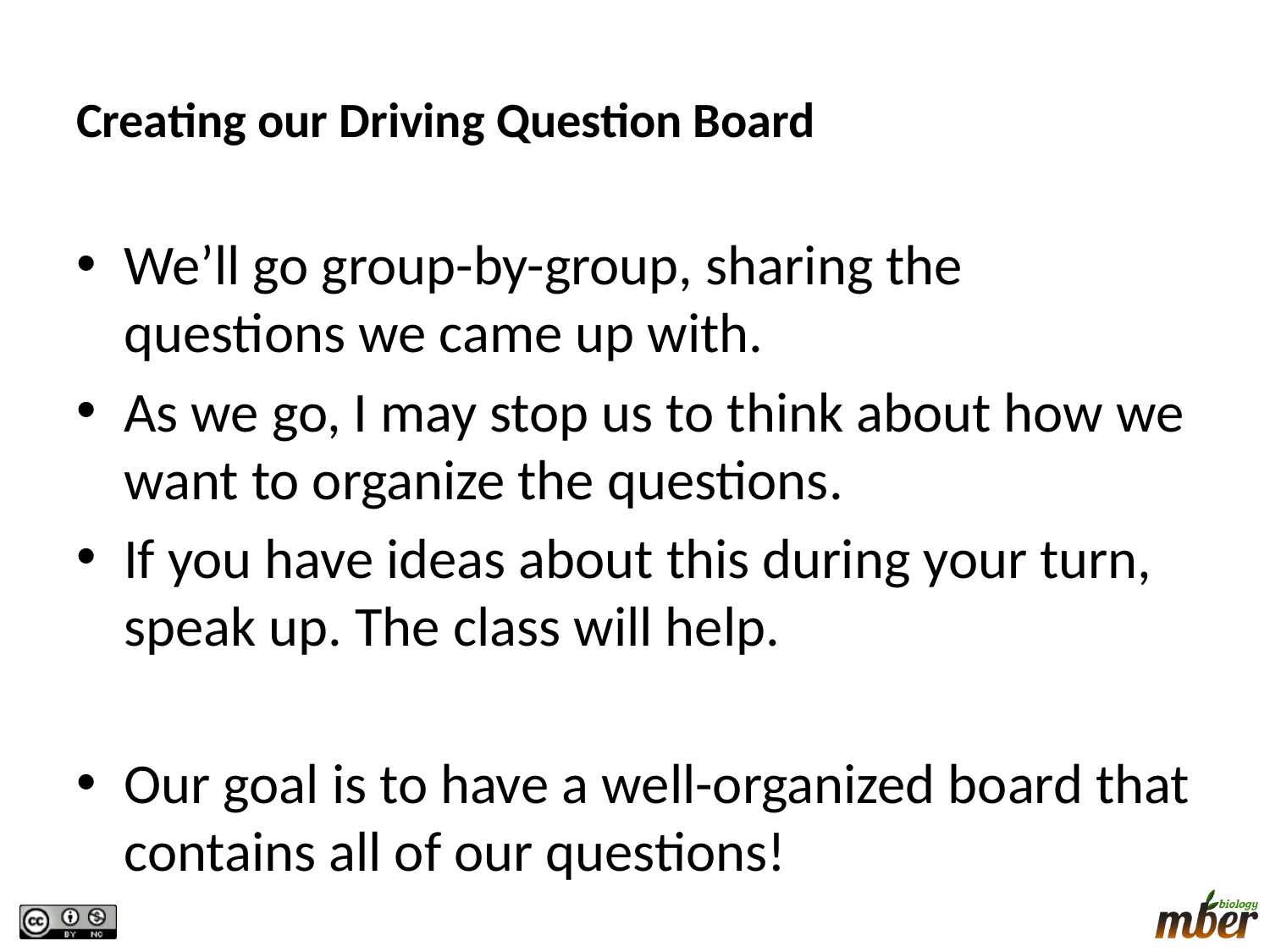

# Creating our Driving Question Board
We’ll go group-by-group, sharing the questions we came up with.
As we go, I may stop us to think about how we want to organize the questions.
If you have ideas about this during your turn, speak up. The class will help.

Our goal is to have a well-organized board that contains all of our questions!